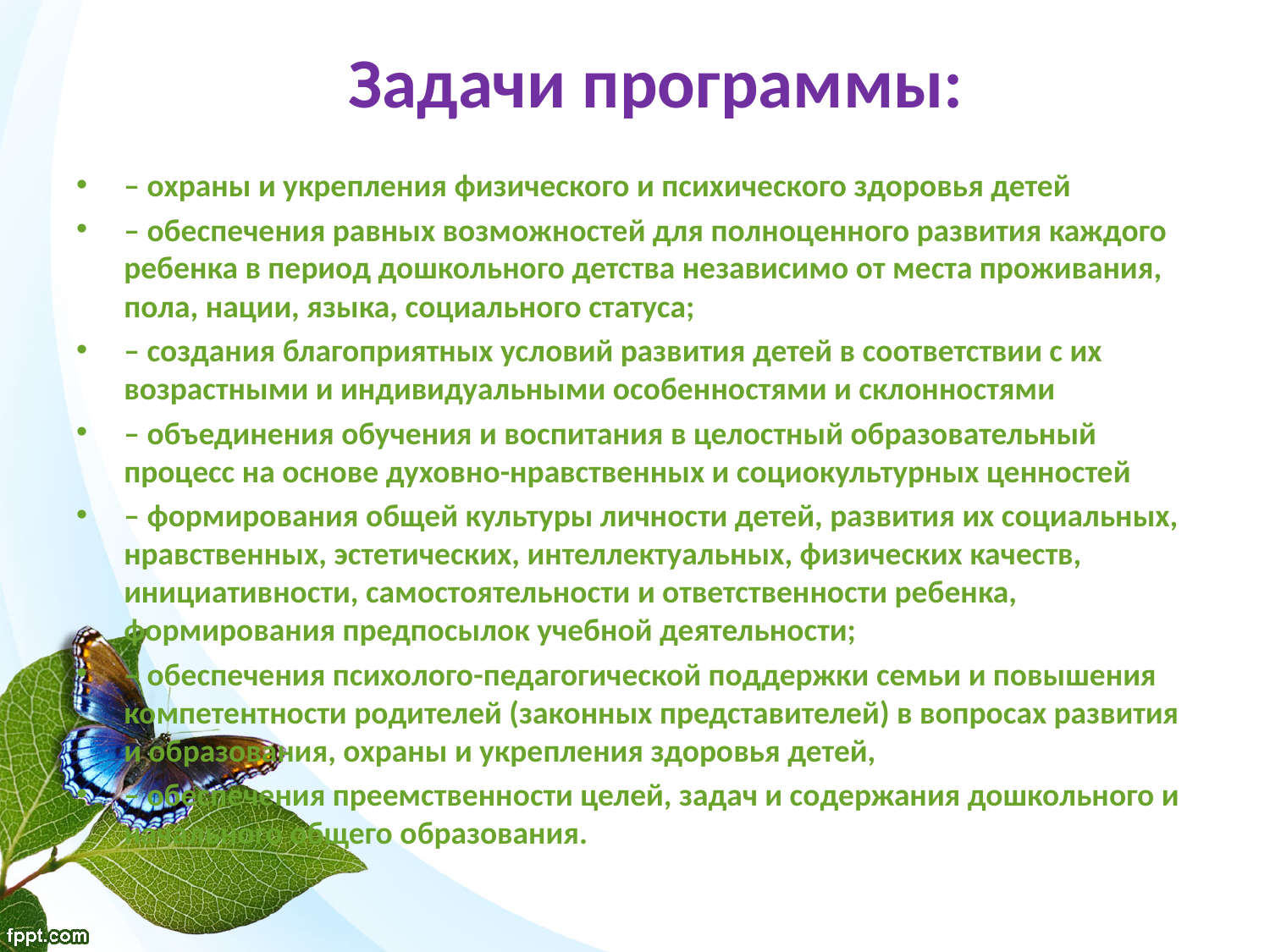

# Задачи программы:
– охраны и укрепления физического и психического здоровья детей
– обеспечения равных возможностей для полноценного развития каждого ребенка в период дошкольного детства независимо от места проживания, пола, нации, языка, социального статуса;
– создания благоприятных условий развития детей в соответствии с их возрастными и индивидуальными особенностями и склонностями
– объединения обучения и воспитания в целостный образовательный процесс на основе духовно-нравственных и социокультурных ценностей
– формирования общей культуры личности детей, развития их социальных, нравственных, эстетических, интеллектуальных, физических качеств, инициативности, самостоятельности и ответственности ребенка, формирования предпосылок учебной деятельности;
– обеспечения психолого-педагогической поддержки семьи и повышения компетентности родителей (законных представителей) в вопросах развития и образования, охраны и укрепления здоровья детей,
– обеспечения преемственности целей, задач и содержания дошкольного и начального общего образования.